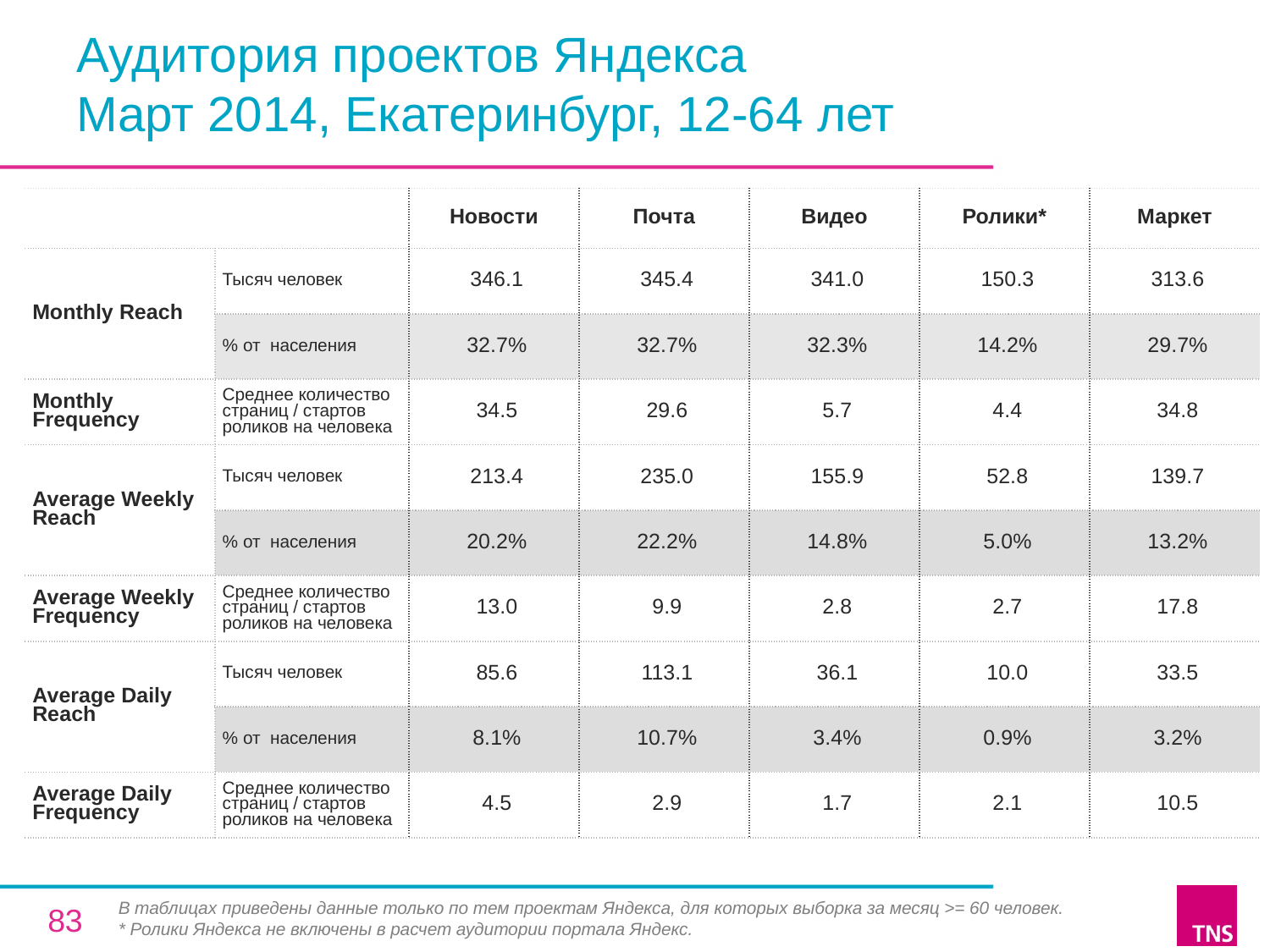

# Аудитория проектов Яндекса Март 2014, Екатеринбург, 12-64 лет
|  |  | Новости | Почта | Видео | Ролики\* | Маркет |
| --- | --- | --- | --- | --- | --- | --- |
| Monthly Reach | Тысяч человек | 346.1 | 345.4 | 341.0 | 150.3 | 313.6 |
|  | % от населения | 32.7% | 32.7% | 32.3% | 14.2% | 29.7% |
| Monthly Frequency | Среднее количество страниц / стартов роликов на человека | 34.5 | 29.6 | 5.7 | 4.4 | 34.8 |
| Average Weekly Reach | Тысяч человек | 213.4 | 235.0 | 155.9 | 52.8 | 139.7 |
|  | % от населения | 20.2% | 22.2% | 14.8% | 5.0% | 13.2% |
| Average Weekly Frequency | Среднее количество страниц / стартов роликов на человека | 13.0 | 9.9 | 2.8 | 2.7 | 17.8 |
| Average Daily Reach | Тысяч человек | 85.6 | 113.1 | 36.1 | 10.0 | 33.5 |
|  | % от населения | 8.1% | 10.7% | 3.4% | 0.9% | 3.2% |
| Average Daily Frequency | Среднее количество страниц / стартов роликов на человека | 4.5 | 2.9 | 1.7 | 2.1 | 10.5 |
В таблицах приведены данные только по тем проектам Яндекса, для которых выборка за месяц >= 60 человек.
* Ролики Яндекса не включены в расчет аудитории портала Яндекс.
83